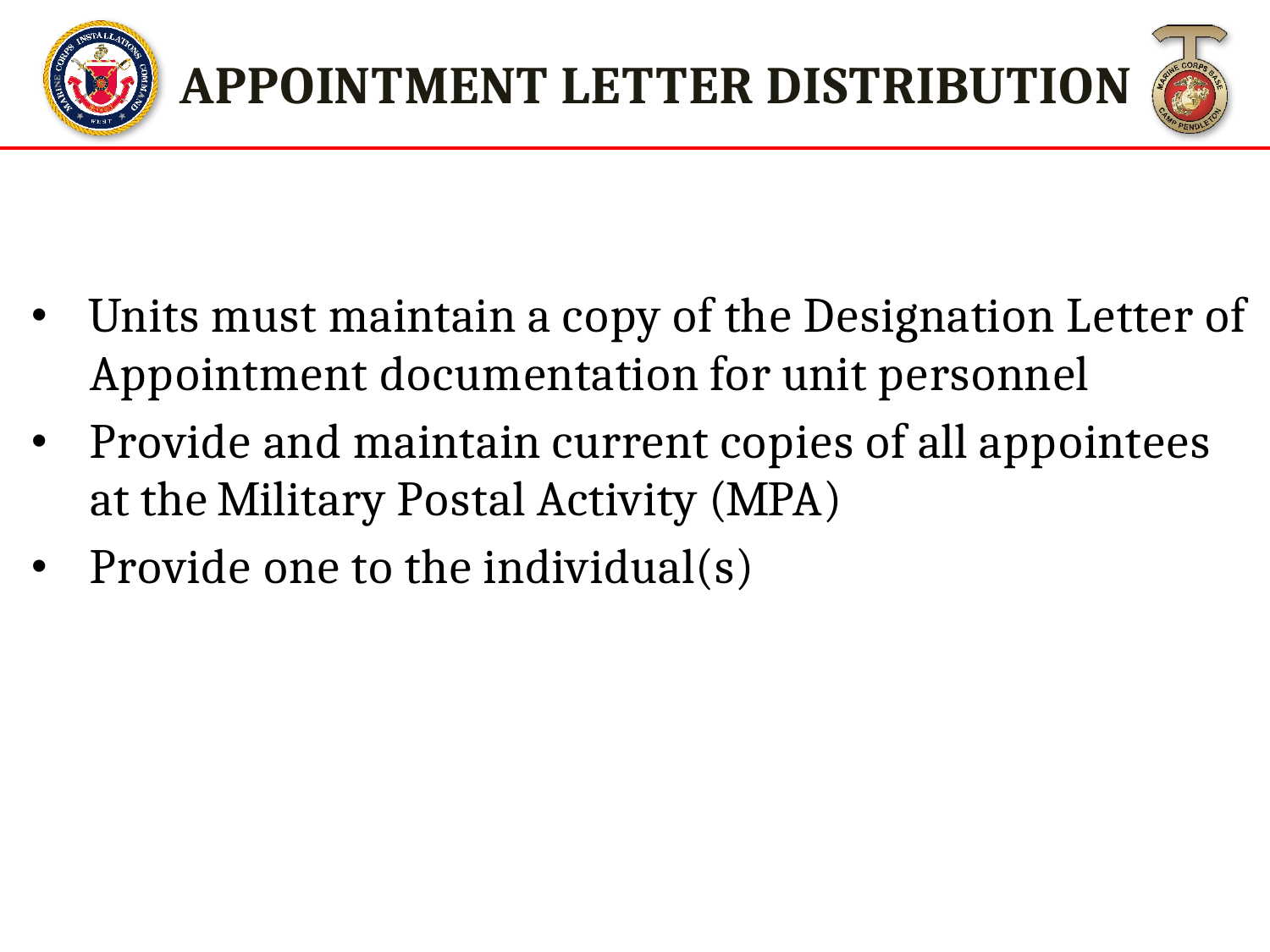

APPOINTMENT LETTER DISTRIBUTION

Units must maintain a copy of the Designation Letter of Appointment documentation for unit personnel
Provide and maintain current copies of all appointees at the Military Postal Activity (MPA)
Provide one to the individual(s)